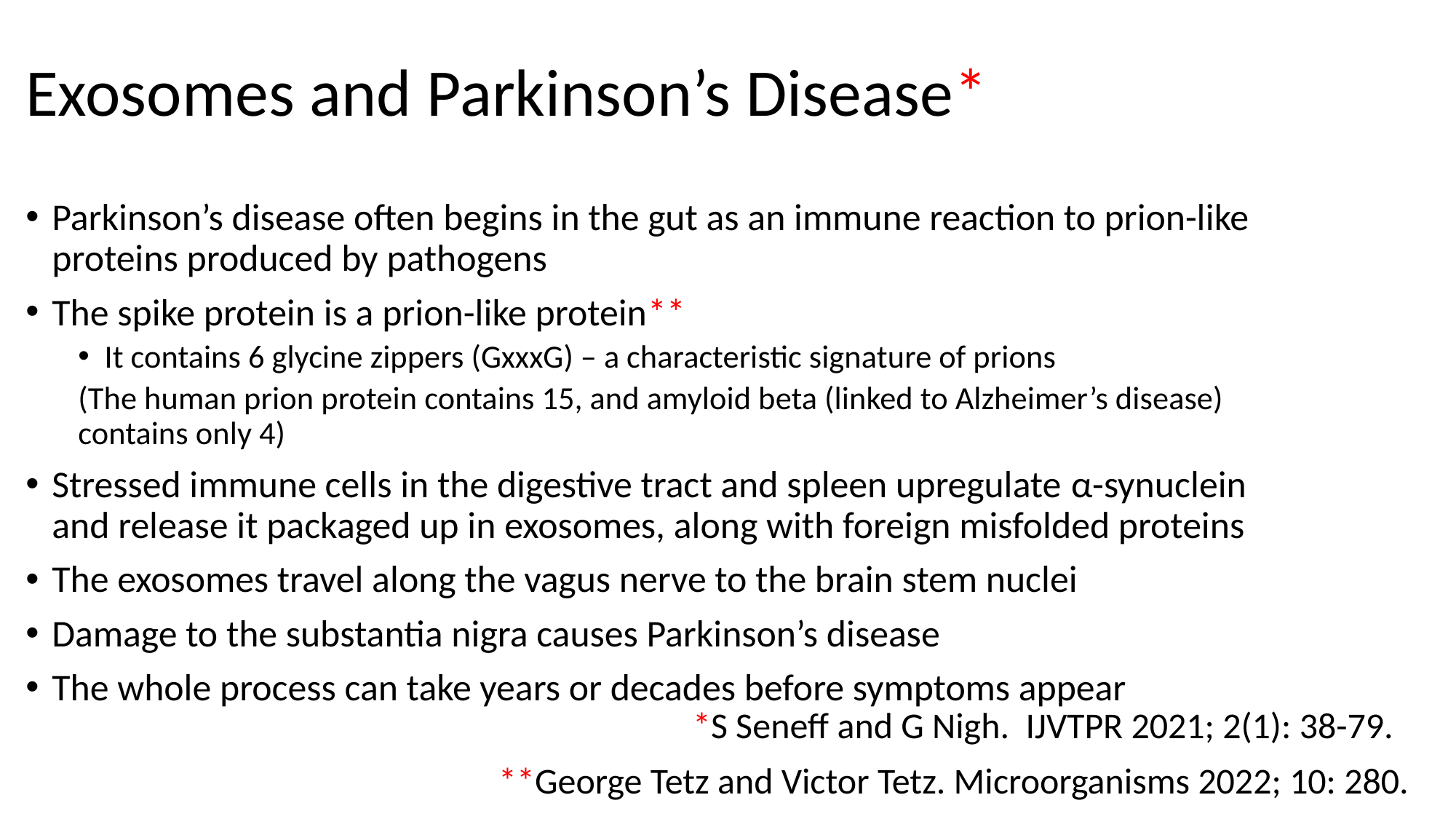

# Exosomes and Parkinson’s Disease*
Parkinson’s disease often begins in the gut as an immune reaction to prion-like proteins produced by pathogens
The spike protein is a prion-like protein**
It contains 6 glycine zippers (GxxxG) – a characteristic signature of prions
(The human prion protein contains 15, and amyloid beta (linked to Alzheimer’s disease) contains only 4)
Stressed immune cells in the digestive tract and spleen upregulate α-synuclein and release it packaged up in exosomes, along with foreign misfolded proteins
The exosomes travel along the vagus nerve to the brain stem nuclei
Damage to the substantia nigra causes Parkinson’s disease
The whole process can take years or decades before symptoms appear

*S Seneff and G Nigh.  IJVTPR 2021; 2(1): 38-79.
**George Tetz and Victor Tetz. Microorganisms 2022; 10: 280.